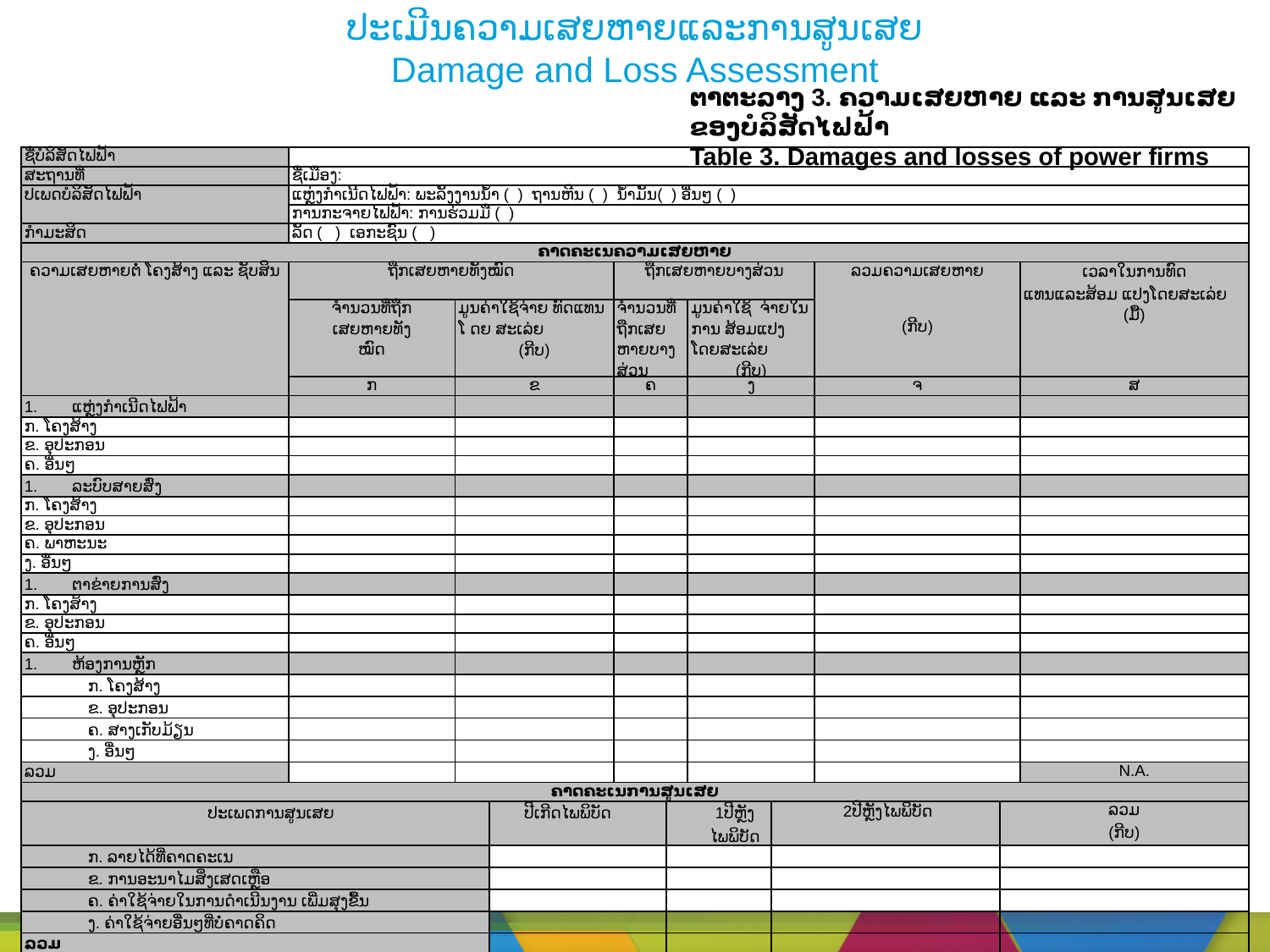

# ປະເມີນຄວາມເສຍຫາຍແລະການສູນເສຍ Damage and Loss Assessment
ຕາຕະລາງ 3. ຄວາມເສຍຫາຍ ແລະ ການສູນເສຍຂອງບໍລິສັດໄຟຟ້າ
Table 3. Damages and losses of power firms
| ຊື່ບໍລິສັດໄຟຟ້າ |  |  |  |  |  |  |  |  |  |  |
| --- | --- | --- | --- | --- | --- | --- | --- | --- | --- | --- |
| ສະຖານທີ່ | ຊື່ເມືອງ: |  |  |  |  |  |  |  |  |  |
| ປເພດບໍລິສັດໄຟຟ້າ | ແຫຼ່ງກຳເນີດໄຟຟ້າ: ພະລັງງານນ້ຳ ( ) ຖານຫີນ ( ) ນ້ຳມັນ( ) ອື່ນໆ ( ) |  |  |  |  |  |  |  |  |  |
|  | ການກະຈາຍໄຟຟ້າ: ການຮ່ວມມື ( ) |  |  |  |  |  |  |  |  |  |
| ກຳມະສິດ | ລັດ ( ) ເອກະຊົນ ( ) |  |  |  |  |  |  |  |  |  |
| ຄາດຄະເນຄວາມເສຍຫາຍ |  |  |  |  |  |  |  |  |  |  |
| ຄວາມເສຍຫາຍຕໍ່ ໂຄງສ້າງ ແລະ ຊັບສິນ | ຖືກເສຍຫາຍທັງໝົດ |  |  | ຖືກເສຍຫາຍບາງສ່ວນ |  |  |  | ລວມຄວາມເສຍຫາຍ     (ກີບ) |  | ເວລາໃນການທົດ ແທນແລະສ້ອມ ແປງໂດຍສະເລ່ຍ (ມື້) |
|  | ຈຳນວນທີ່ຖືກ ເສຍຫາຍທັງ ໝົດ | ມູນຄ່າໃຊ້ຈ່າຍ ທົດແທນໂ ດຍ ສະເລ່ຍ (ກີບ) |  | ຈຳນວນທີ່ ຖືກເສຍ ຫາຍບາງ ສ່ວນ |  | ມູນຄ່າໃຊ້ ຈ່າຍໃນການ ສ້ອມແປງ ໂດຍສະເລ່ຍ (ກີບ) |  |  |  |  |
|  | ກ | ຂ |  | ຄ |  | ງ |  | ຈ |  | ສ |
| ແຫຼ່ງກຳເນີດໄຟຟ້າ |  |  |  |  |  |  |  |  |  |  |
| ກ. ໂຄງສ້າງ |  |  |  |  |  |  |  |  |  |  |
| ຂ. ອຸປະກອນ |  |  |  |  |  |  |  |  |  |  |
| ຄ. ອື່ນໆ |  |  |  |  |  |  |  |  |  |  |
| ລະບົບສາຍສົ່ງ |  |  |  |  |  |  |  |  |  |  |
| ກ. ໂຄງສ້າງ |  |  |  |  |  |  |  |  |  |  |
| ຂ. ອຸປະກອນ |  |  |  |  |  |  |  |  |  |  |
| ຄ. ພາຫະນະ |  |  |  |  |  |  |  |  |  |  |
| ງ. ອື່ນໆ |  |  |  |  |  |  |  |  |  |  |
| ຕາຂ່າຍການສົ່ງ |  |  |  |  |  |  |  |  |  |  |
| ກ. ໂຄງສ້າງ |  |  |  |  |  |  |  |  |  |  |
| ຂ. ອຸປະກອນ |  |  |  |  |  |  |  |  |  |  |
| ຄ. ອື່ນໆ |  |  |  |  |  |  |  |  |  |  |
| ຫ້ອງການຫຼັກ |  |  |  |  |  |  |  |  |  |  |
| ກ. ໂຄງສ້າງ |  |  |  |  |  |  |  |  |  |  |
| ຂ. ອຸປະກອນ |  |  |  |  |  |  |  |  |  |  |
| ຄ. ສາງເກັບມ້ຽນ |  |  |  |  |  |  |  |  |  |  |
| ງ. ອື່ນໆ |  |  |  |  |  |  |  |  |  |  |
| ລວມ |  |  |  |  |  |  |  |  |  | N.A. |
| ຄາດຄະເນການສູນເສຍ |  |  |  |  |  |  |  |  |  |  |
| ປະເພດການສູນເສຍ |  |  | ປີເກີດໄພພິບັດ |  | 1ປີຫຼັງໄພພິບັດ |  | 2ປີຫຼັງໄພພິບັດ |  | ລວມ (ກີບ) |  |
| ກ. ລາຍໄດ້ທີ່ຄາດຄະເນ |  |  |  |  |  |  |  |  |  |  |
| ຂ. ການອະນາໄມສິ່ງເສດເຫຼືອ |  |  |  |  |  |  |  |  |  |  |
| ຄ. ຄ່າໃຊ້ຈ່າຍໃນການດຳເນີນງານ ເພີ່ມສຸງຂື້ນ |  |  |  |  |  |  |  |  |  |  |
| ງ. ຄ່າໃຊ້ຈ່າຍອື່ນໆທີ່ບໍ່ຄາດຄິດ |  |  |  |  |  |  |  |  |  |  |
| ລວມ |  |  |  |  |  |  |  |  |  |  |